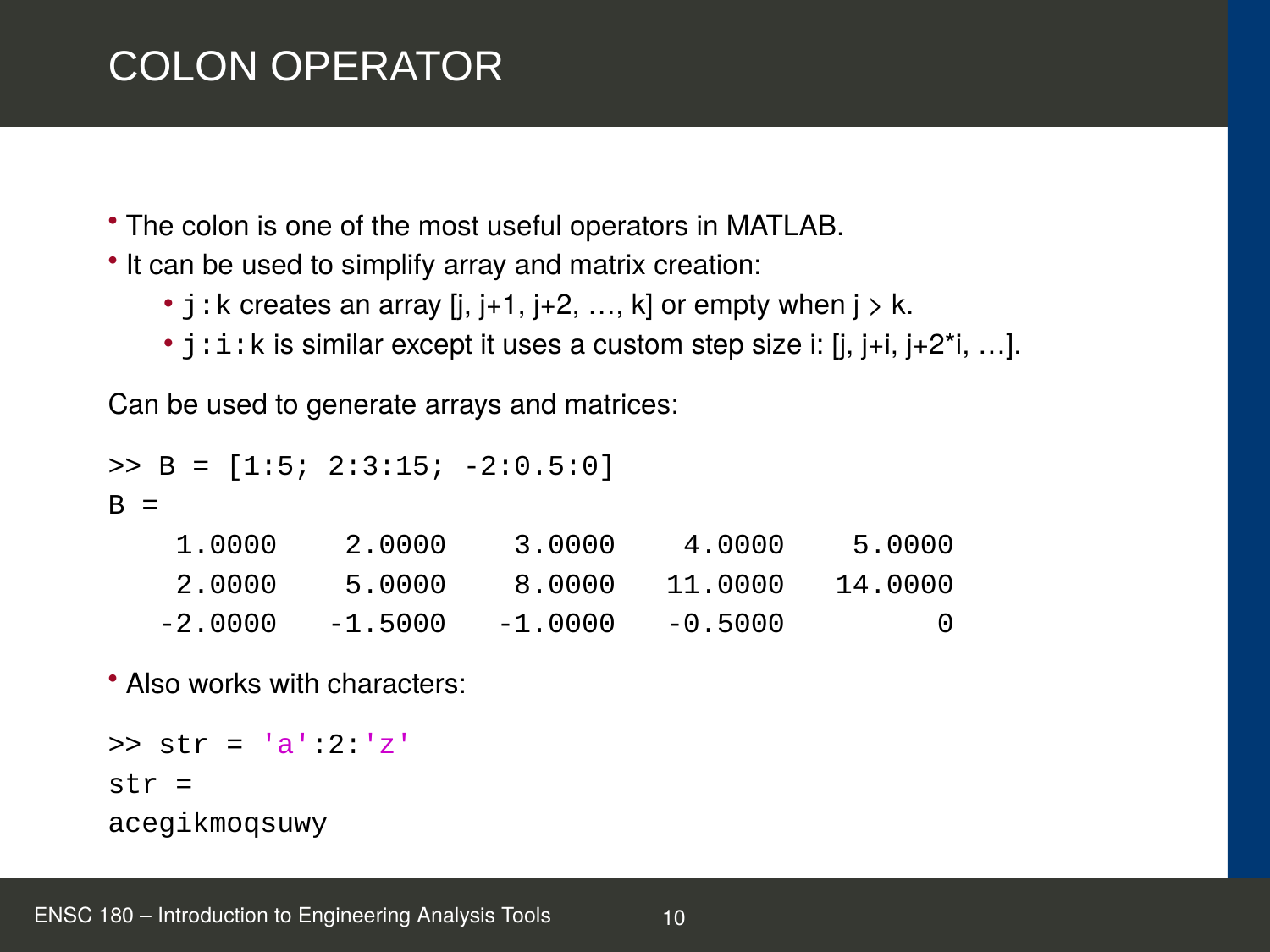

# COLON OPERATOR
 The colon is one of the most useful operators in MATLAB.
 It can be used to simplify array and matrix creation:
 j:k creates an array [j, j+1, j+2, …, k] or empty when j > k.
 j:i:k is similar except it uses a custom step size i: [j, j+i, j+2*i, …].
Can be used to generate arrays and matrices:
>> B = [1:5; 2:3:15; -2:0.5:0]
B =
    1.0000    2.0000    3.0000    4.0000    5.0000
    2.0000    5.0000    8.0000   11.0000   14.0000
   -2.0000   -1.5000   -1.0000   -0.5000         0
 Also works with characters:
>> str = 'a':2:'z'
str =
acegikmoqsuwy

ENSC 180 – Introduction to Engineering Analysis Tools